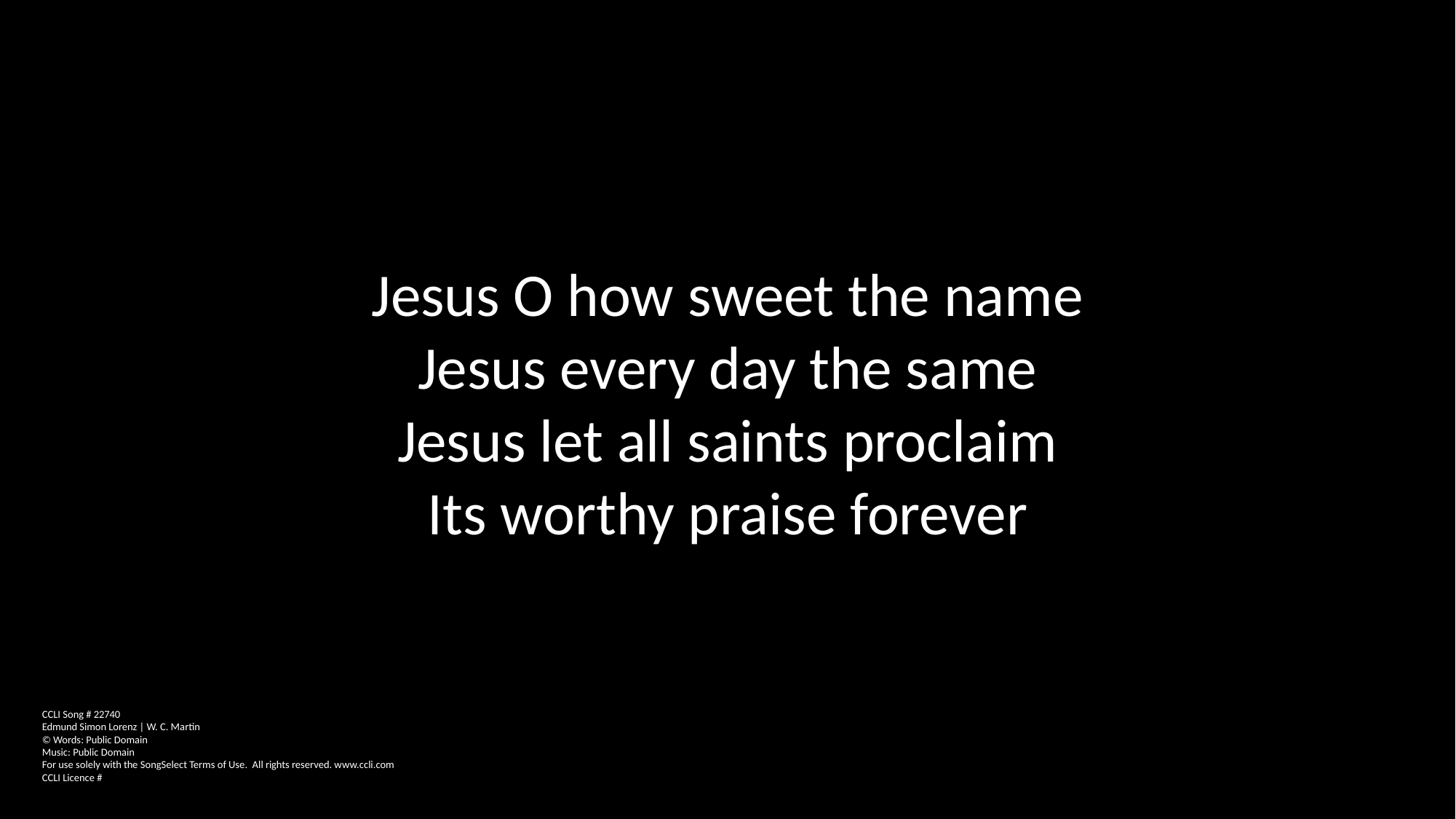

Jesus O how sweet the name
Jesus every day the same
Jesus let all saints proclaim
Its worthy praise forever
CCLI Song # 22740
Edmund Simon Lorenz | W. C. Martin
© Words: Public Domain
Music: Public Domain
For use solely with the SongSelect Terms of Use.  All rights reserved. www.ccli.com
CCLI Licence #